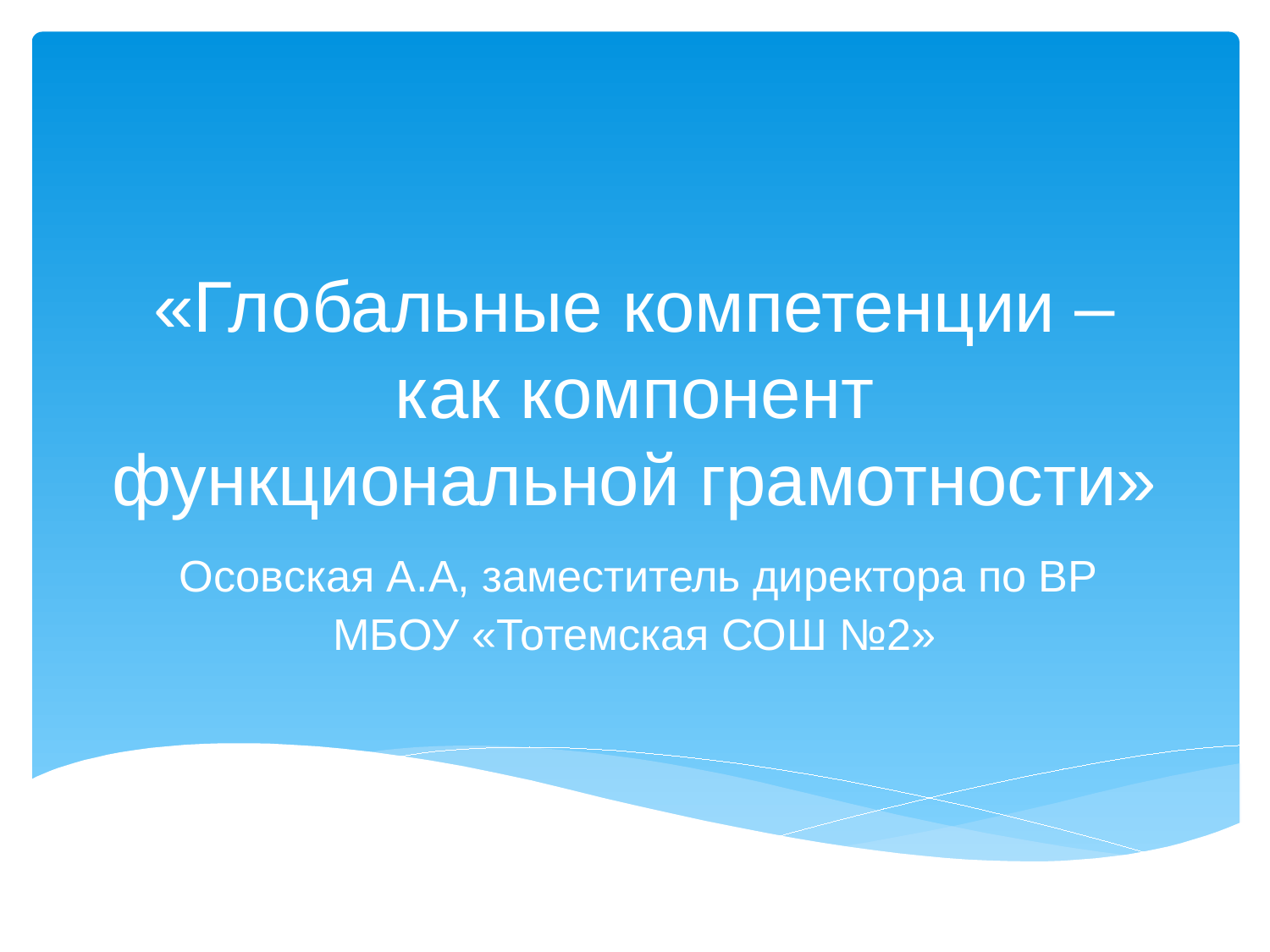

# «Глобальные компетенции – как компонент функциональной грамотности» Осовская А.А, заместитель директора по ВР МБОУ «Тотемская СОШ №2»